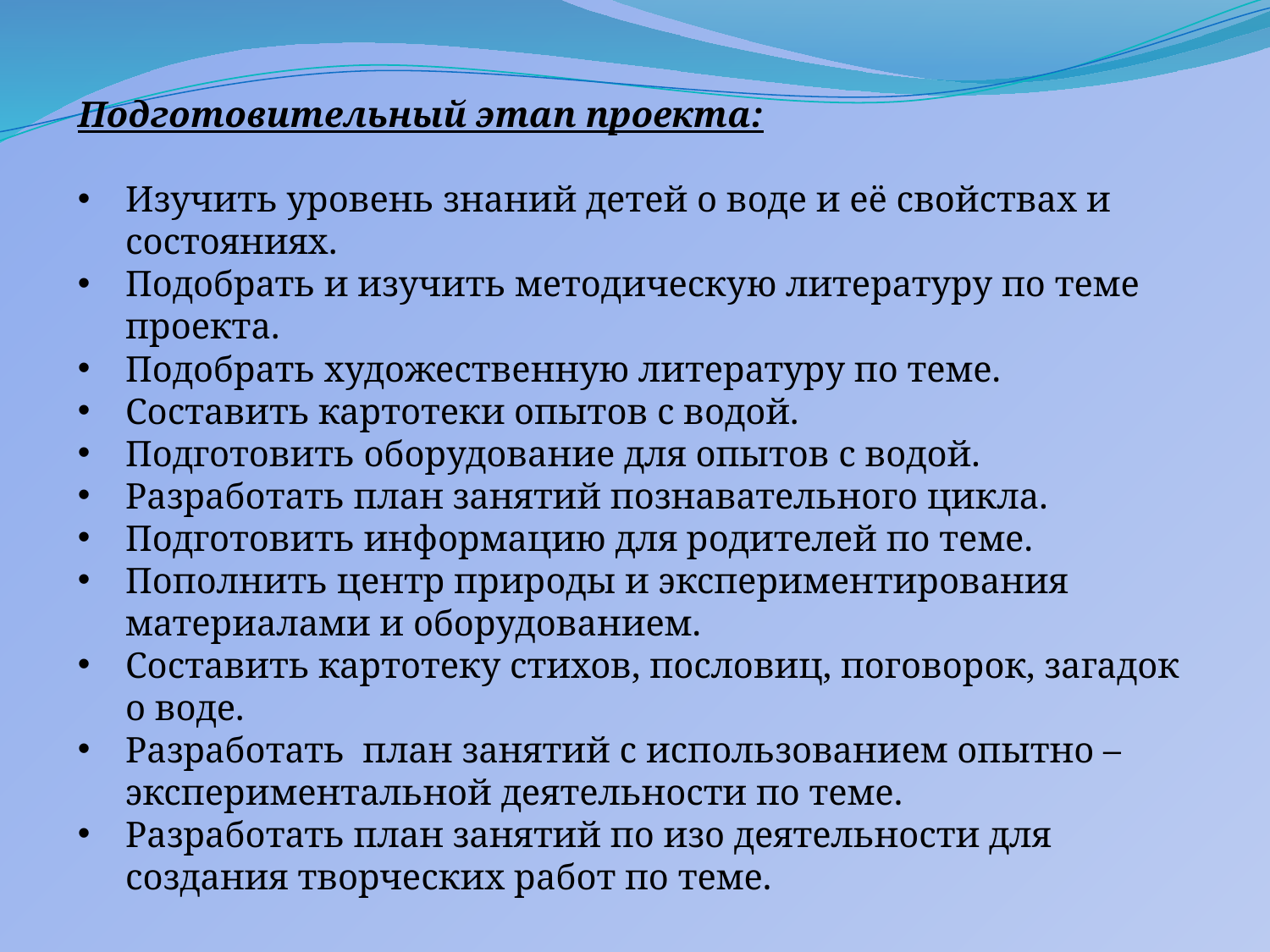

Подготовительный этап проекта:

Изучить уровень знаний детей о воде и её свойствах и состояниях.
Подобрать и изучить методическую литературу по теме проекта.
Подобрать художественную литературу по теме.
Составить картотеки опытов с водой.
Подготовить оборудование для опытов с водой.
Разработать план занятий познавательного цикла.
Подготовить информацию для родителей по теме.
Пополнить центр природы и экспериментирования материалами и оборудованием.
Составить картотеку стихов, пословиц, поговорок, загадок о воде.
Разработать  план занятий с использованием опытно – экспериментальной деятельности по теме.
Разработать план занятий по изо деятельности для создания творческих работ по теме.